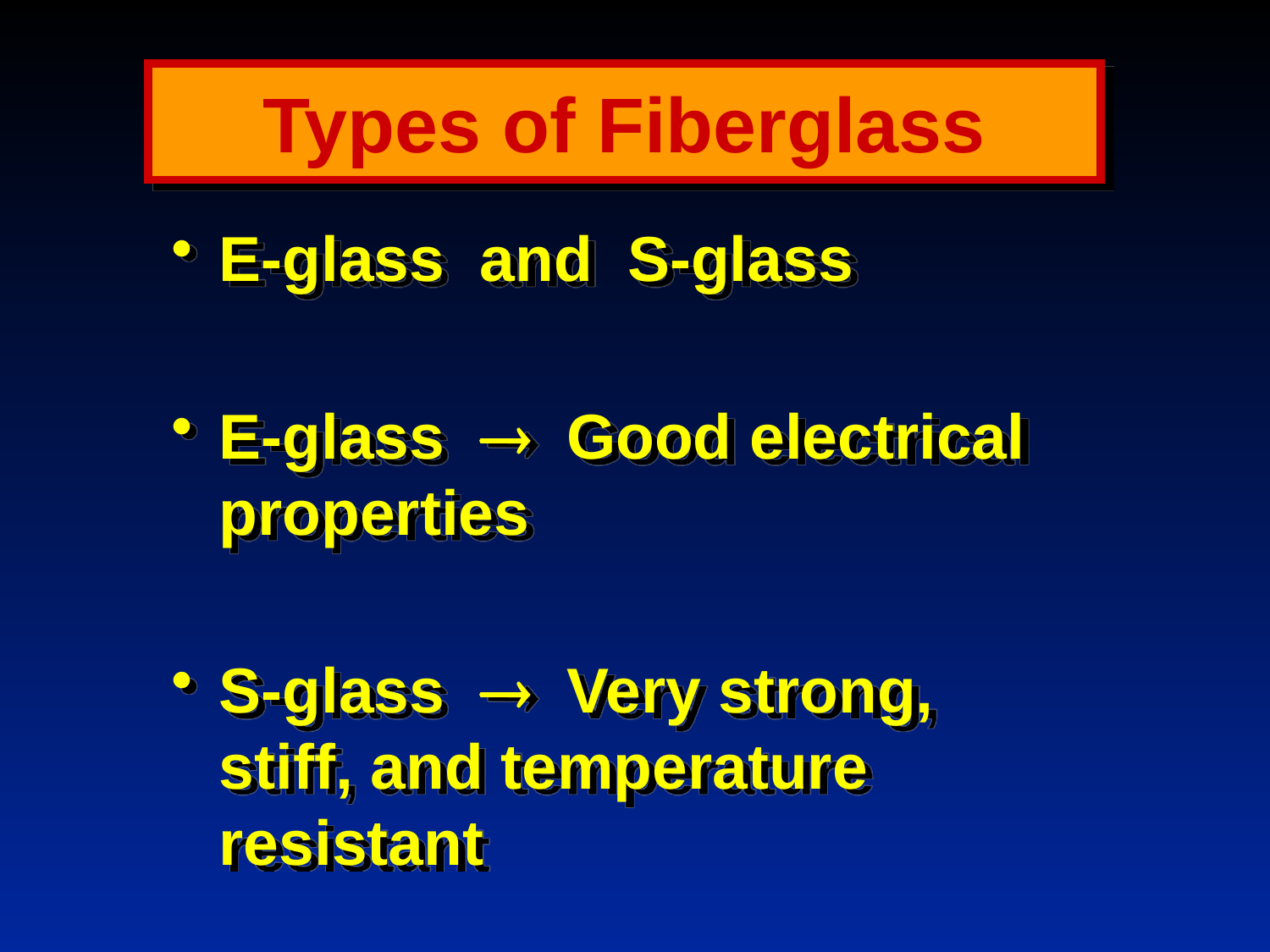

# Types of Fiberglass
E-glass  and  S-glass

E-glass  →  Good electrical properties

S-glass  →  Very strong, stiff, and temperature resistant